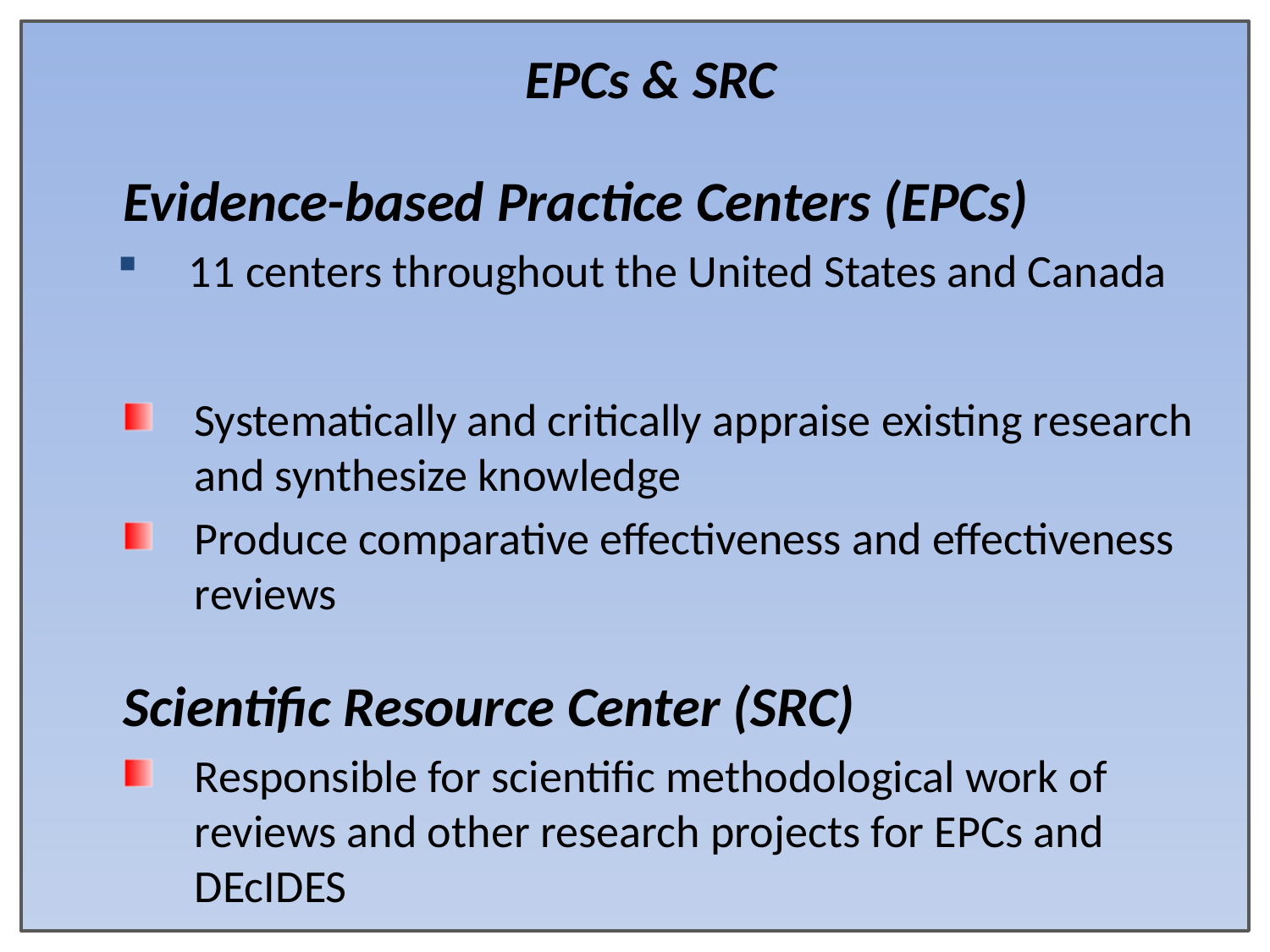

# EPCs & SRC
Evidence-based Practice Centers (EPCs)
11 centers throughout the United States and Canada

Systematically and critically appraise existing research and synthesize knowledge
Produce comparative effectiveness and effectiveness reviews

Scientific Resource Center (SRC)
Responsible for scientific methodological work of reviews and other research projects for EPCs and DEcIDES